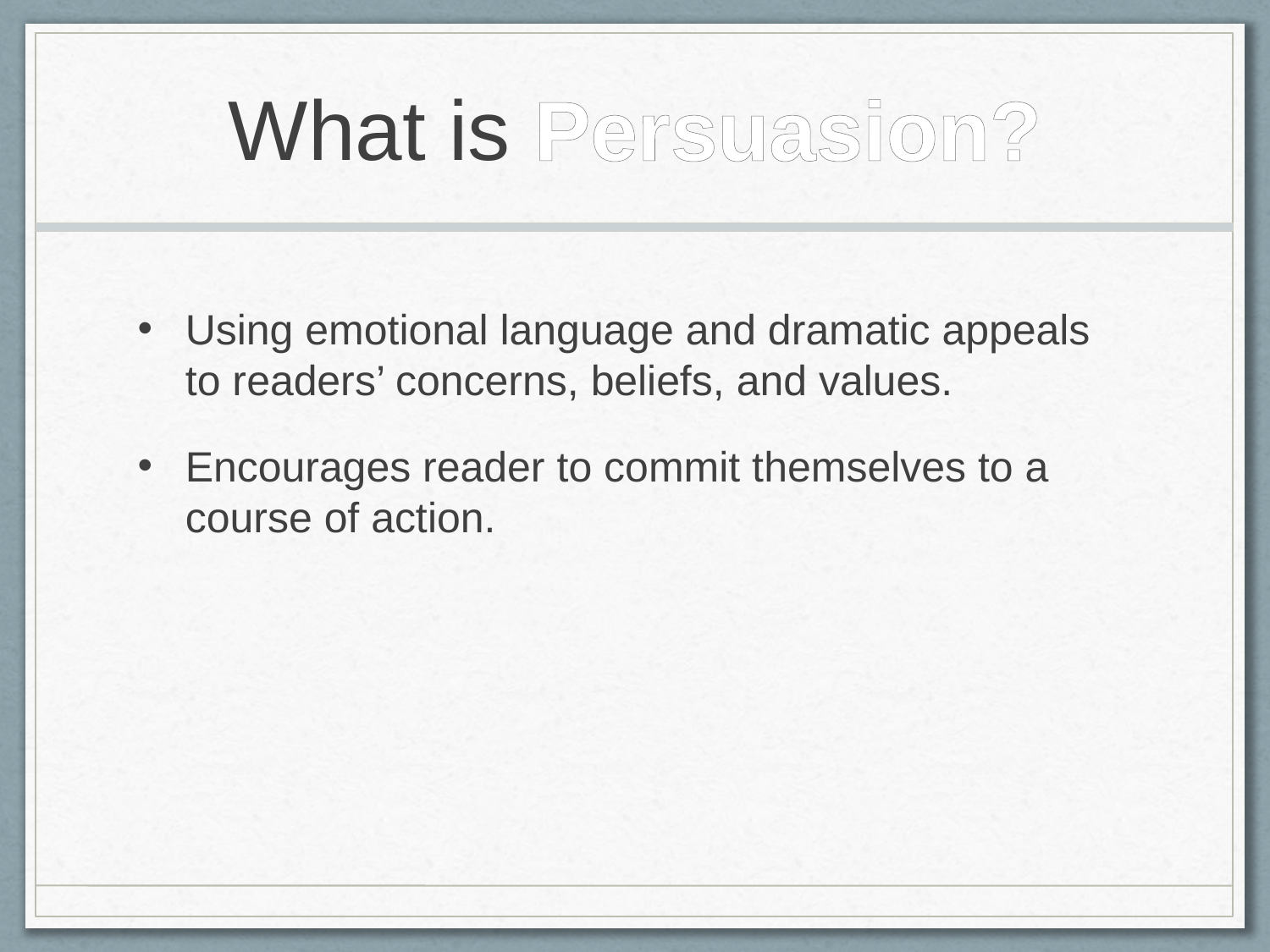

# What is Persuasion?
Using emotional language and dramatic appeals to readers’ concerns, beliefs, and values.
Encourages reader to commit themselves to a course of action.